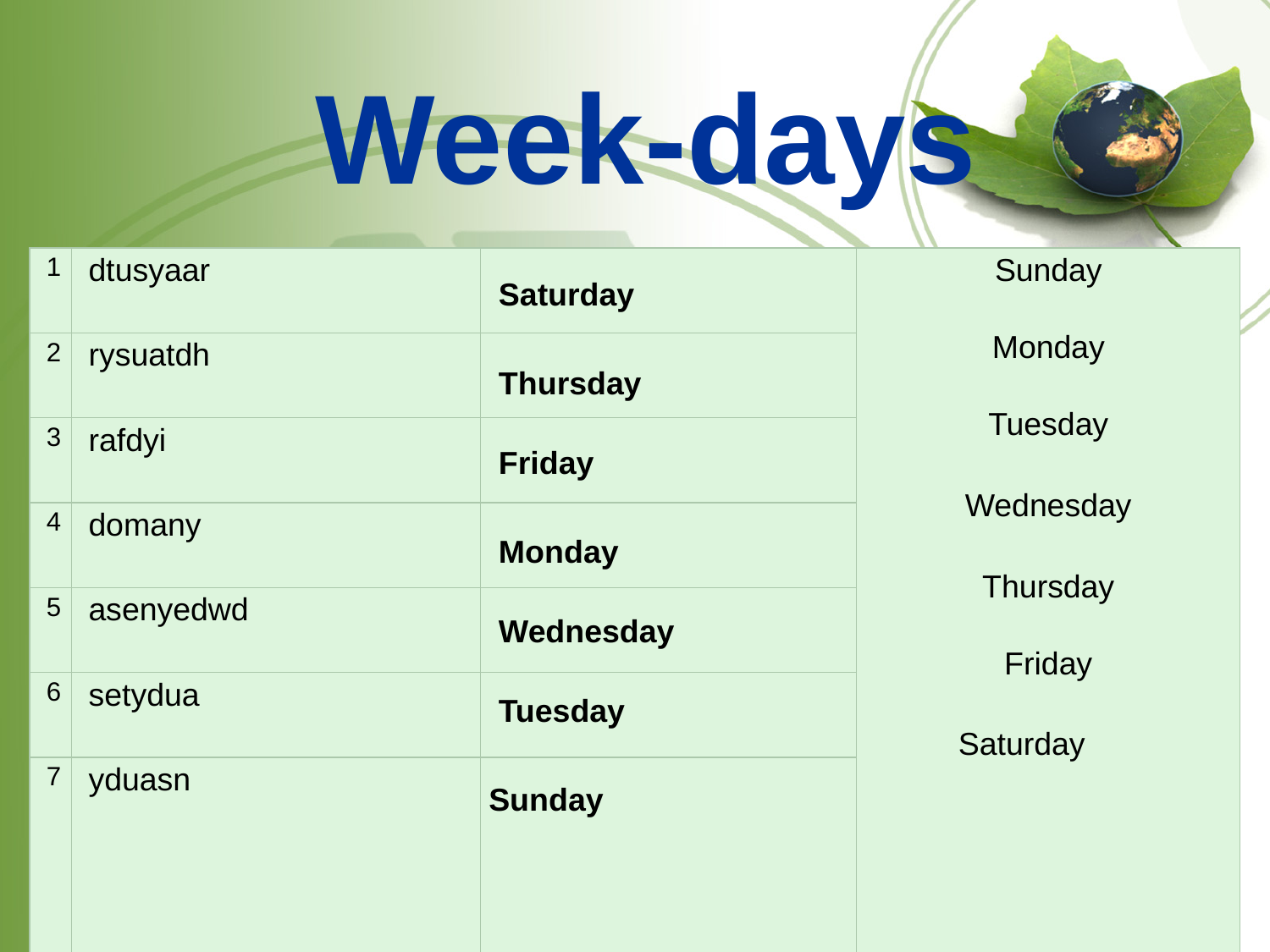

# Week-days
| 1 | dtusyaar |  | Sunday Monday Tuesday Wednesday Thursday Friday Saturday |
| --- | --- | --- | --- |
| 2 | rysuatdh |  |  |
| 3 | rafdyi |  |  |
| 4 | domany |  |  |
| 5 | asenyedwd |  |  |
| 6 | setydua |  |  |
| 7 | yduasn |  |  |
Saturday
Thursday
Friday
Monday
Wednesday
Tuesday
Sunday